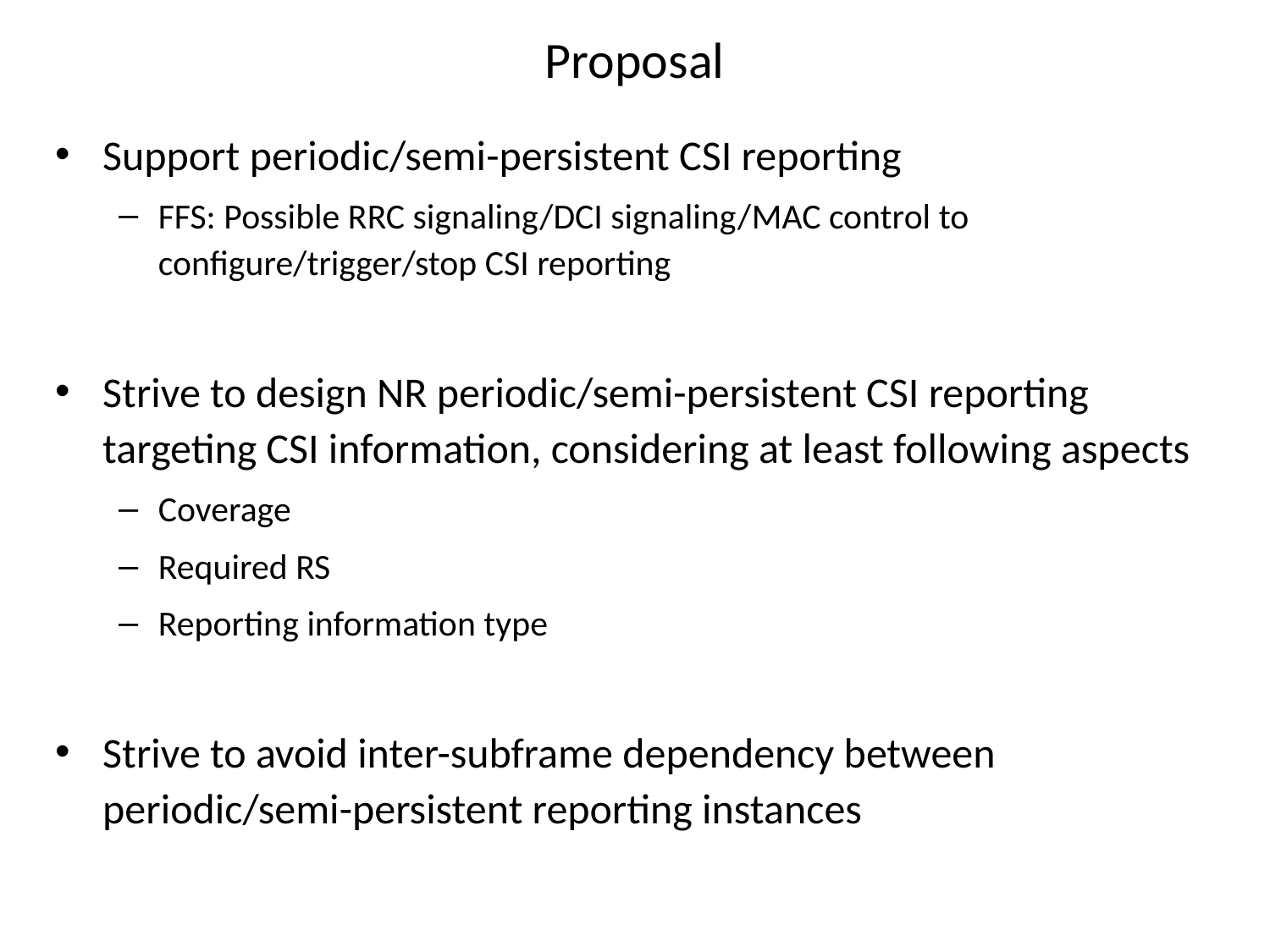

# Proposal
Support periodic/semi-persistent CSI reporting
FFS: Possible RRC signaling/DCI signaling/MAC control to configure/trigger/stop CSI reporting

Strive to design NR periodic/semi-persistent CSI reporting targeting CSI information, considering at least following aspects
Coverage
Required RS
Reporting information type

Strive to avoid inter-subframe dependency between periodic/semi-persistent reporting instances